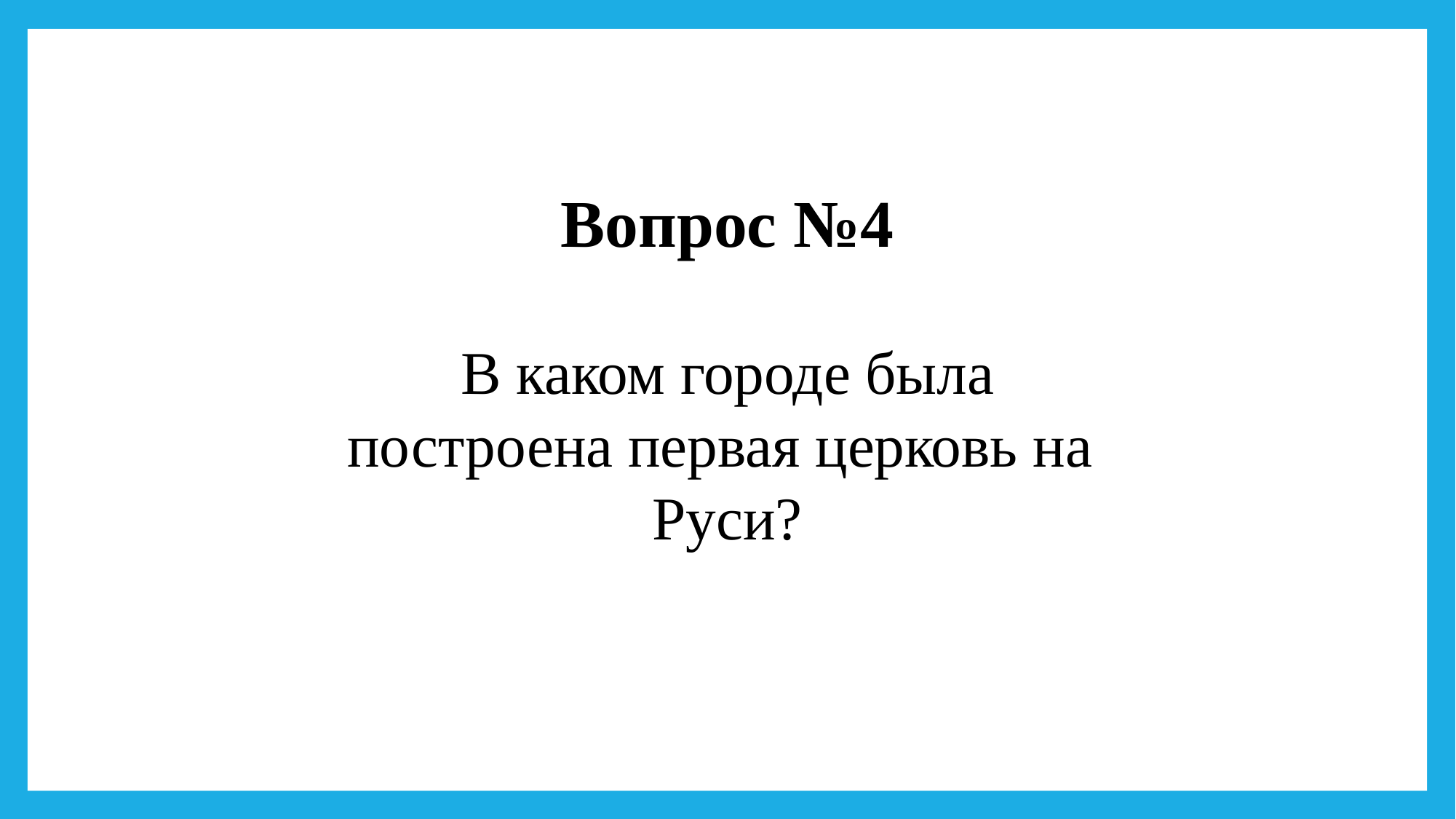

Вопрос №4

В каком городе была построена первая церковь на
Руси?